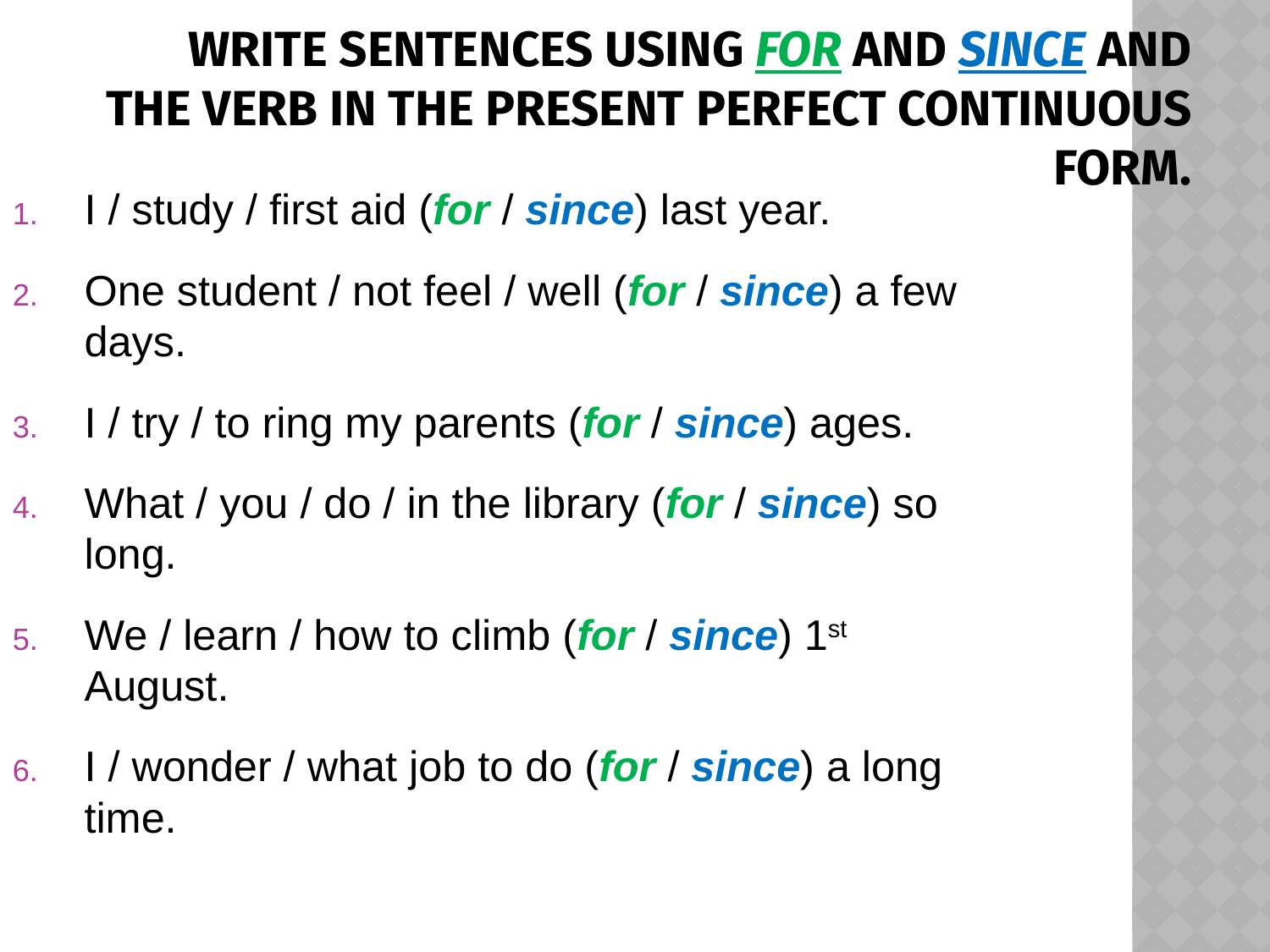

# Write sentences using for and since and the verb in the present perfect continuous form.
I / study / first aid (for / since) last year.
One student / not feel / well (for / since) a few days.
I / try / to ring my parents (for / since) ages.
What / you / do / in the library (for / since) so long.
We / learn / how to climb (for / since) 1st August.
I / wonder / what job to do (for / since) a long time.